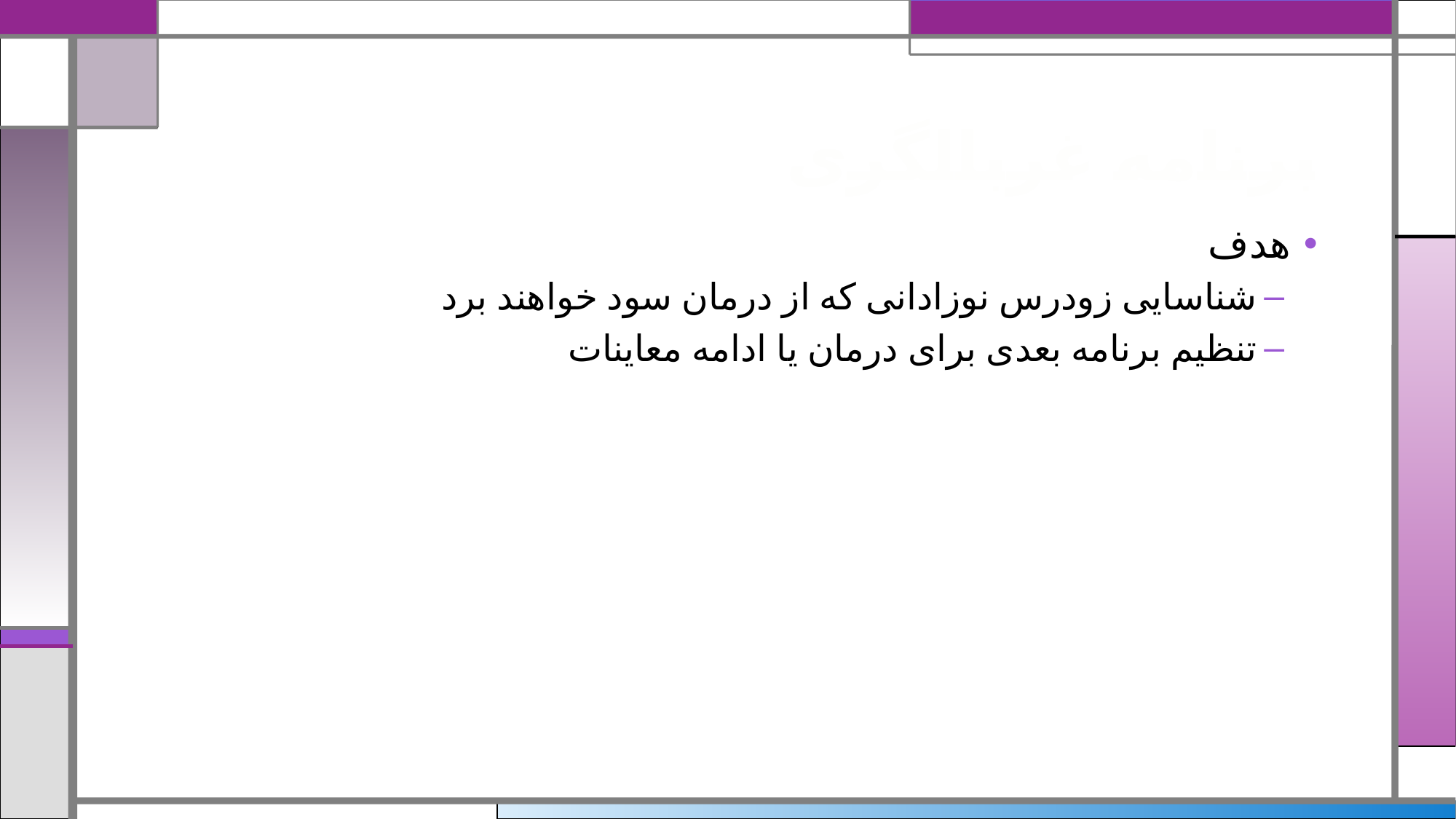

# برنامه غربالگری
هدف
شناسایی زودرس نوزادانی که از درمان سود خواهند برد
تنظیم برنامه بعدی برای درمان یا ادامه معاینات